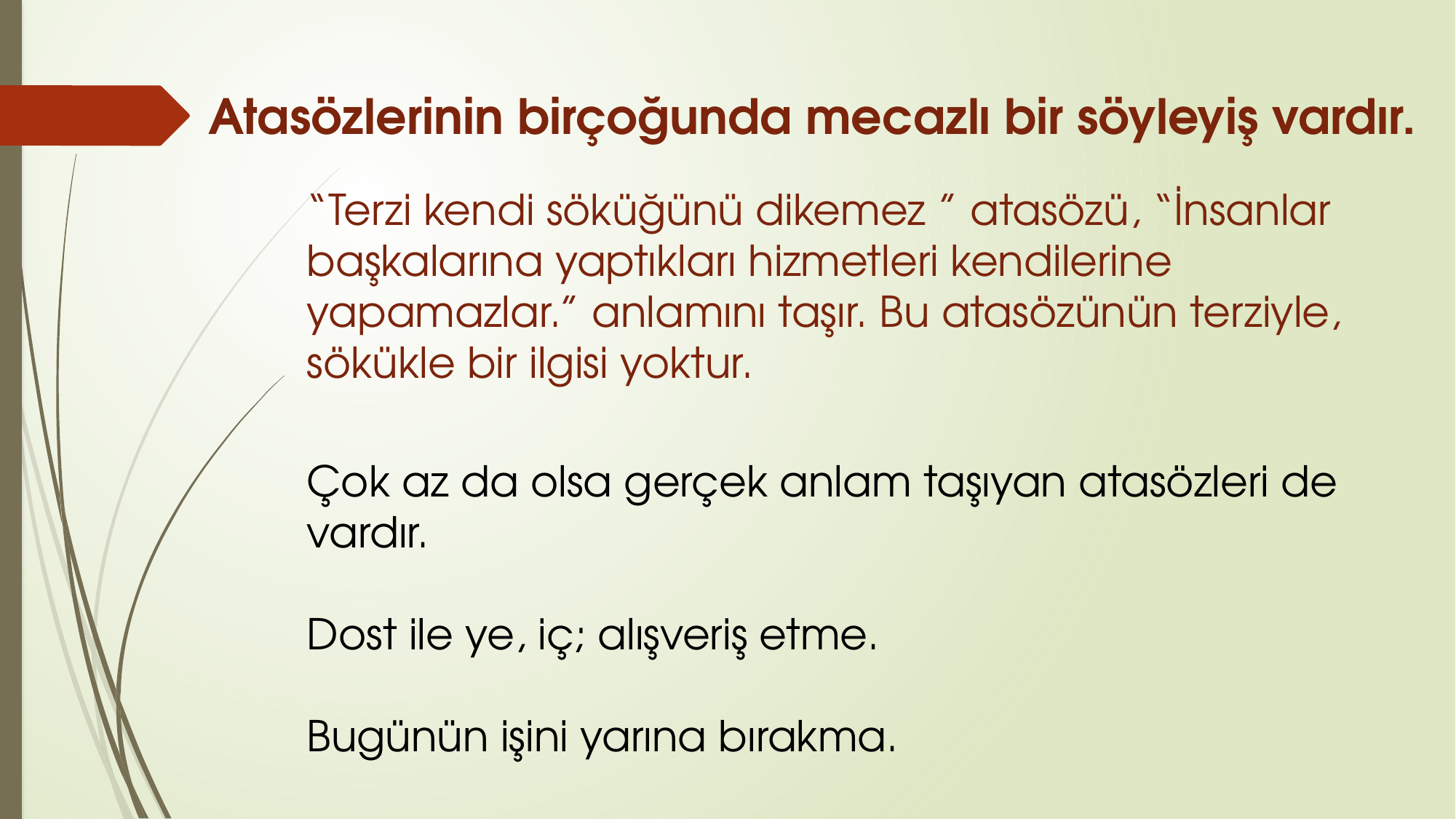

Atasözlerinin birçoğunda mecazlı bir söyleyiş vardır.
“Terzi kendi söküğünü dikemez ” atasözü, “İnsanlar başkalarına yaptıkları hizmetleri kendilerine yapamazlar.” anlamını taşır. Bu atasözünün terziyle,  sökükle bir ilgisi yoktur.
Çok az da olsa gerçek anlam taşıyan atasözleri de vardır.

Dost ile ye, iç; alışveriş etme.
Bugünün işini yarına bırakma.